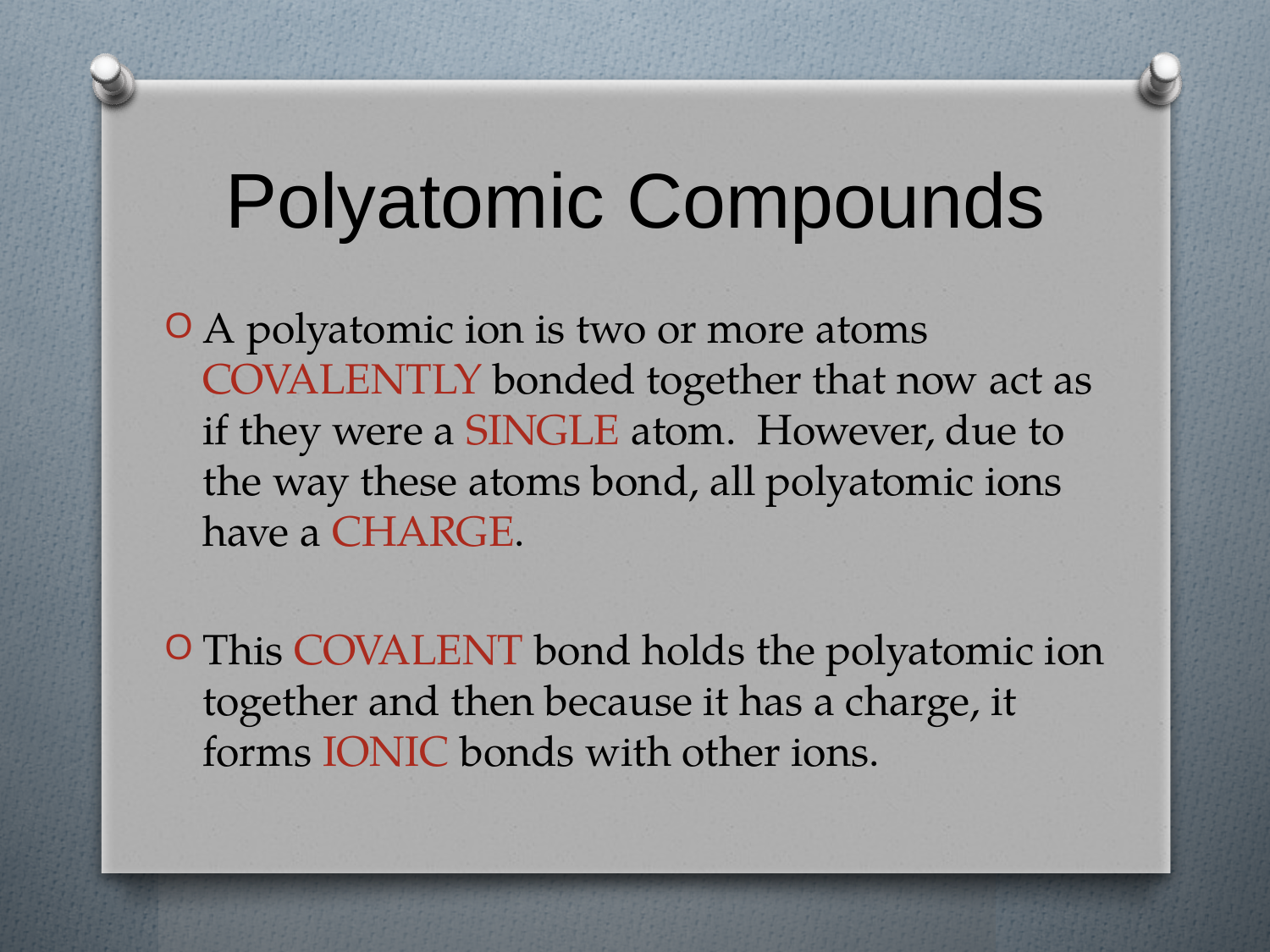

# Polyatomic Compounds
A polyatomic ion is two or more atoms COVALENTLY bonded together that now act as if they were a SINGLE atom.  However, due to the way these atoms bond, all polyatomic ions have a CHARGE.

This COVALENT bond holds the polyatomic ion together and then because it has a charge, it forms IONIC bonds with other ions.